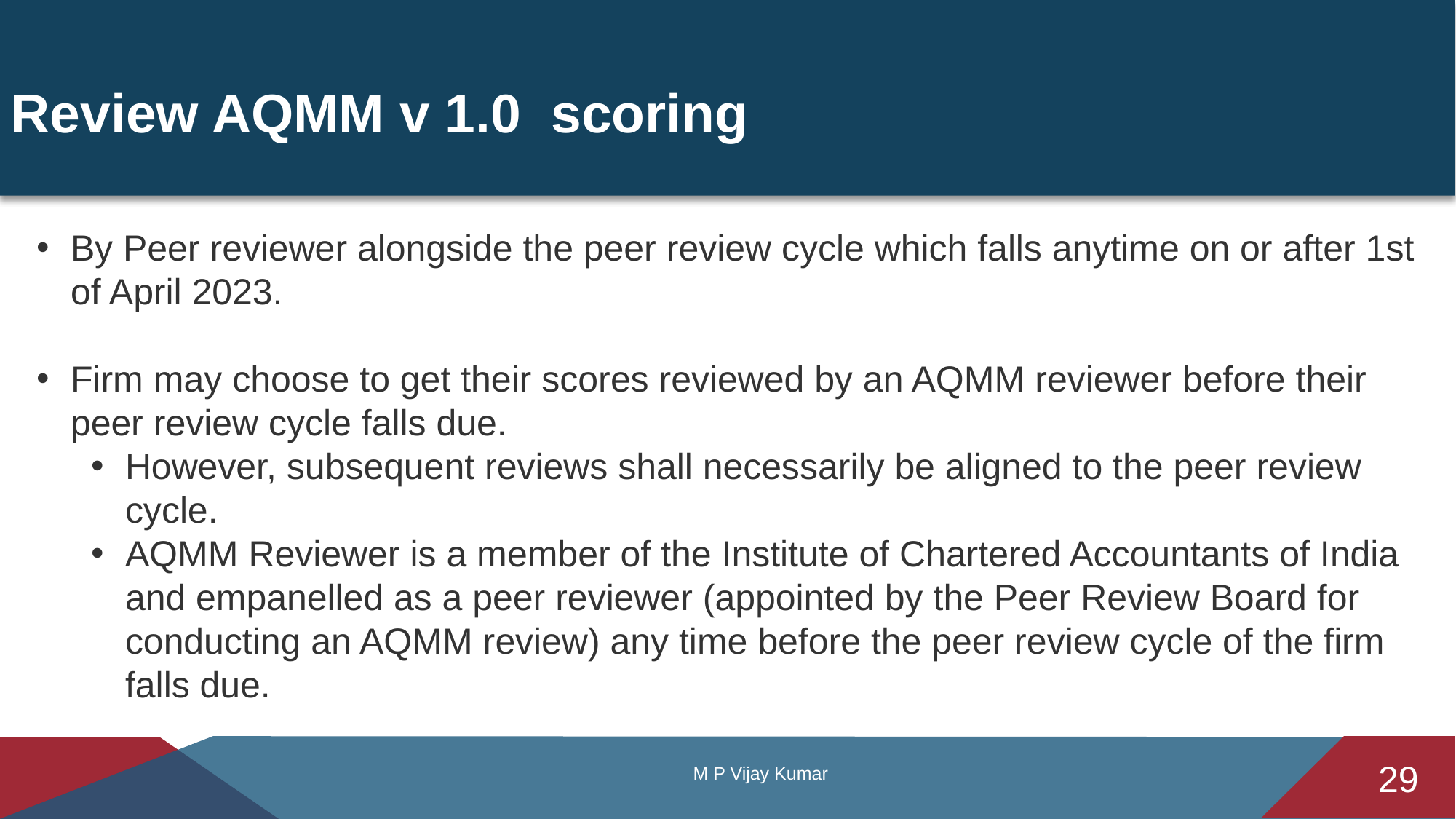

Review AQMM v 1.0  scoring
By Peer reviewer alongside the peer review cycle which falls anytime on or after 1st of April 2023.

Firm may choose to get their scores reviewed by an AQMM reviewer before their peer review cycle falls due.
However, subsequent reviews shall necessarily be aligned to the peer review cycle.
AQMM Reviewer is a member of the Institute of Chartered Accountants of India and empanelled as a peer reviewer (appointed by the Peer Review Board for conducting an AQMM review) any time before the peer review cycle of the firm falls due.